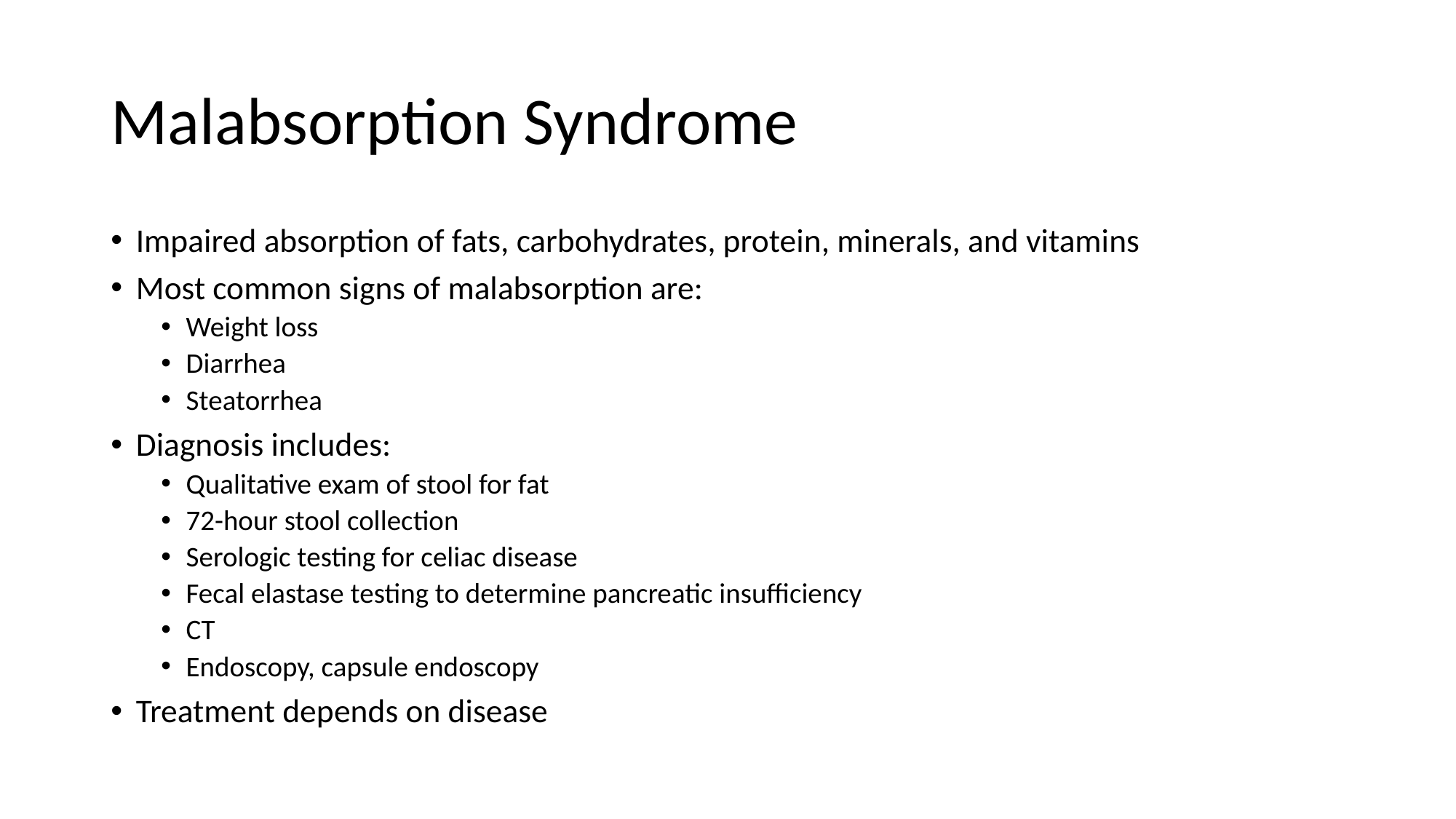

# Malabsorption Syndrome
Impaired absorption of fats, carbohydrates, protein, minerals, and vitamins
Most common signs of malabsorption are:
Weight loss
Diarrhea
Steatorrhea
Diagnosis includes:
Qualitative exam of stool for fat
72-hour stool collection
Serologic testing for celiac disease
Fecal elastase testing to determine pancreatic insufficiency
CT
Endoscopy, capsule endoscopy
Treatment depends on disease